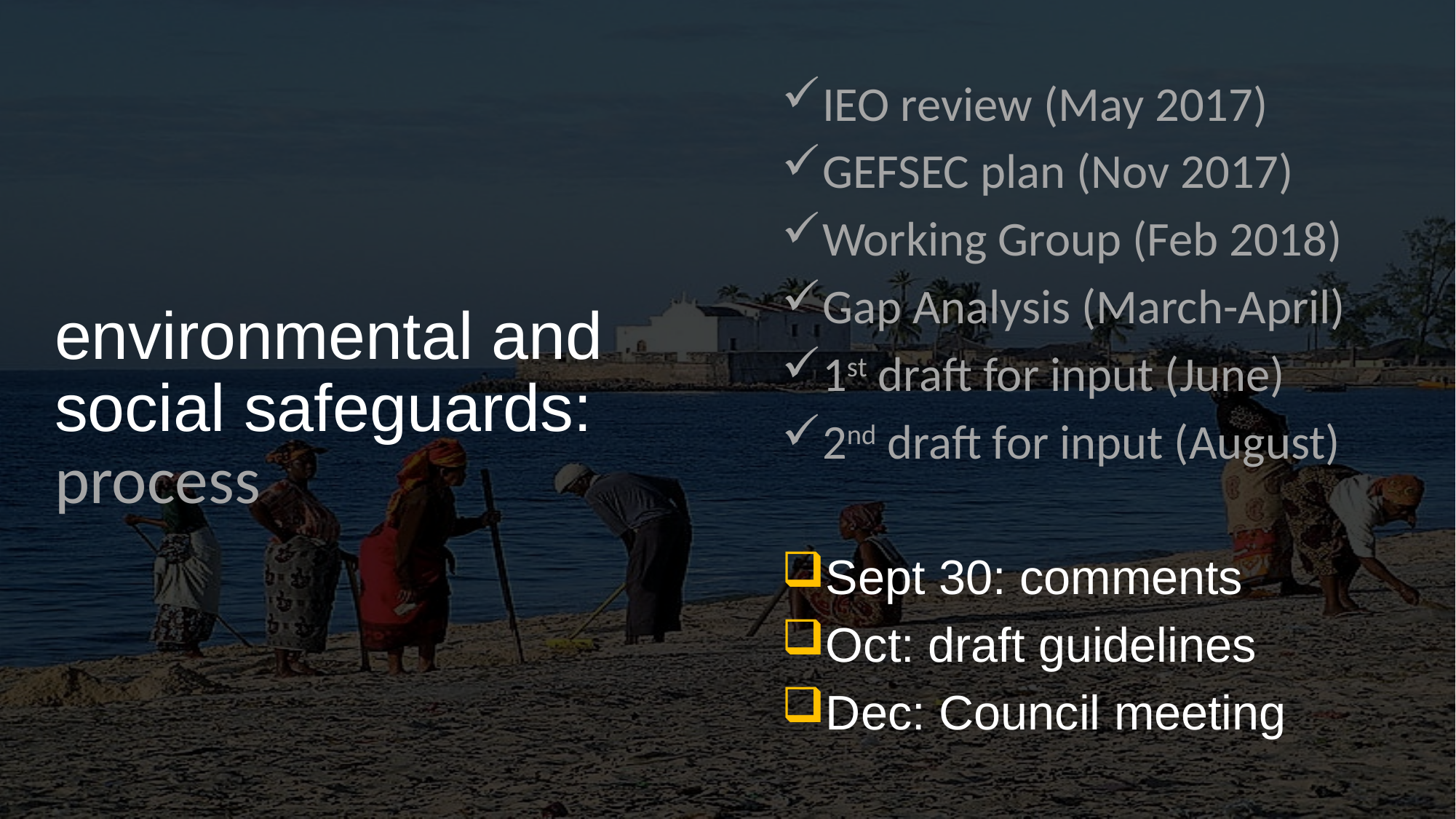

# environmental and social safeguards: process
IEO review (May 2017)
GEFSEC plan (Nov 2017)
Working Group (Feb 2018)
Gap Analysis (March-April)
1st draft for input (June)
2nd draft for input (August)

Sept 30: comments
Oct: draft guidelines
Dec: Council meeting